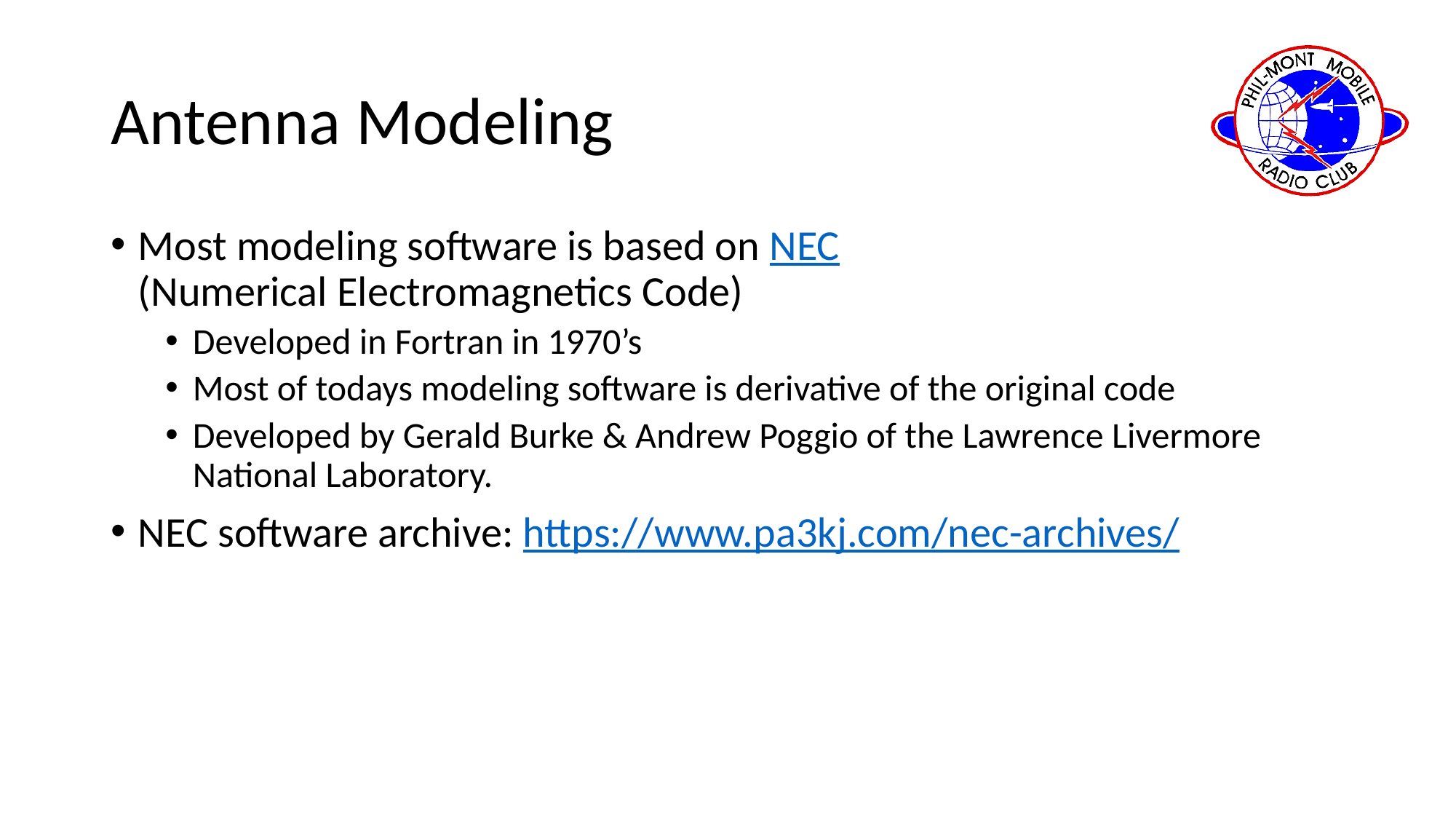

# Antenna Modeling
Most modeling software is based on NEC
(Numerical Electromagnetics Code)
Developed in Fortran in 1970’s
Most of todays modeling software is derivative of the original code
Developed by Gerald Burke & Andrew Poggio of the Lawrence Livermore National Laboratory.
NEC software archive: https://www.pa3kj.com/nec-archives/